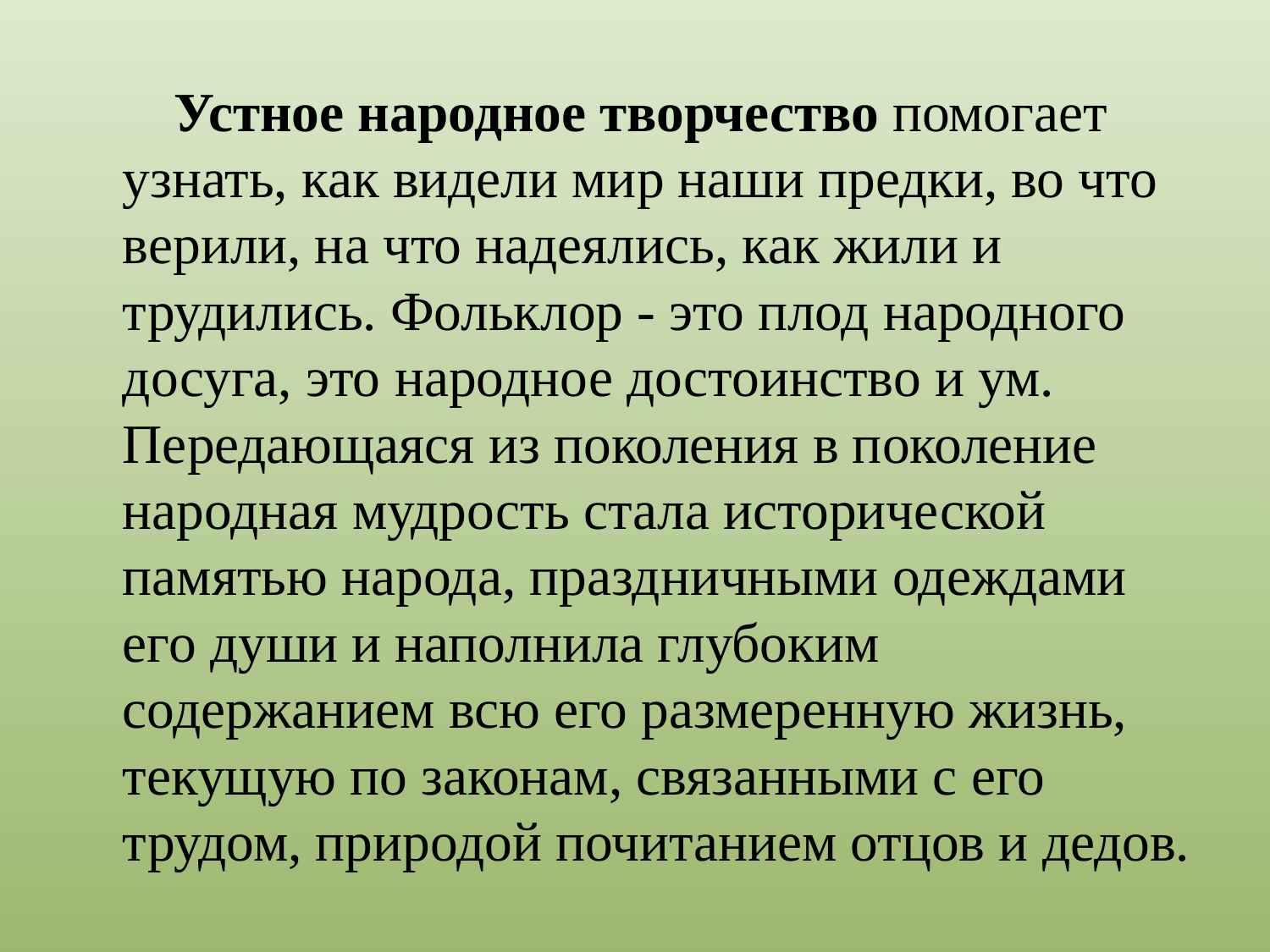

#
Устное народное творчество помогает узнать, как видели мир наши предки, во что верили, на что надеялись, как жили и трудились. Фольклор - это плод народного досуга, это народное достоинство и ум. Передающаяся из поколения в поколение народная мудрость стала исторической памятью народа, праздничными одеждами его души и наполнила глубоким содержанием всю его размеренную жизнь, текущую по законам, связанными с его трудом, природой почитанием отцов и дедов.